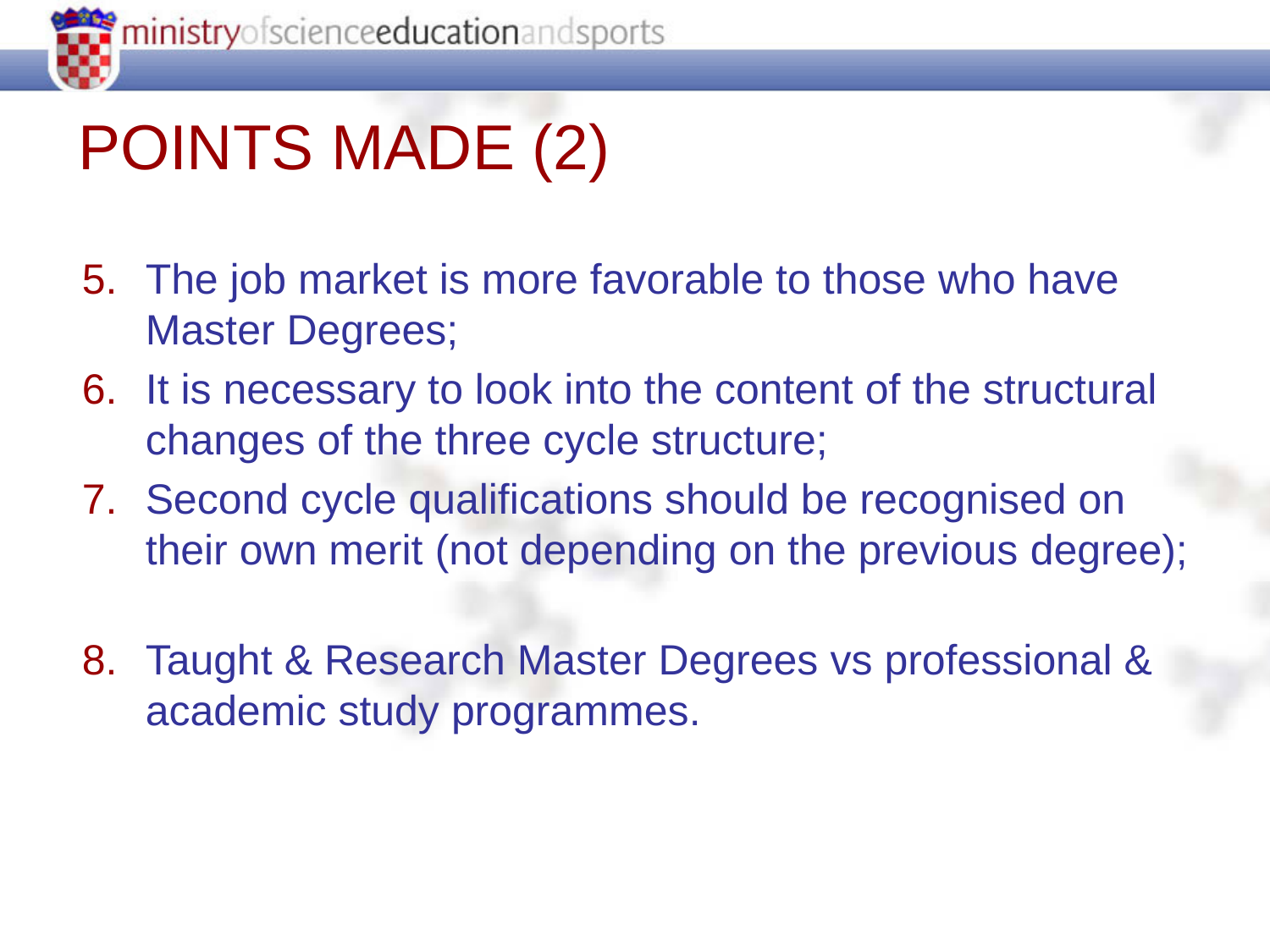

# POINTS MADE (2)
The job market is more favorable to those who have Master Degrees;
It is necessary to look into the content of the structural changes of the three cycle structure;
Second cycle qualifications should be recognised on their own merit (not depending on the previous degree);
Taught & Research Master Degrees vs professional & academic study programmes.